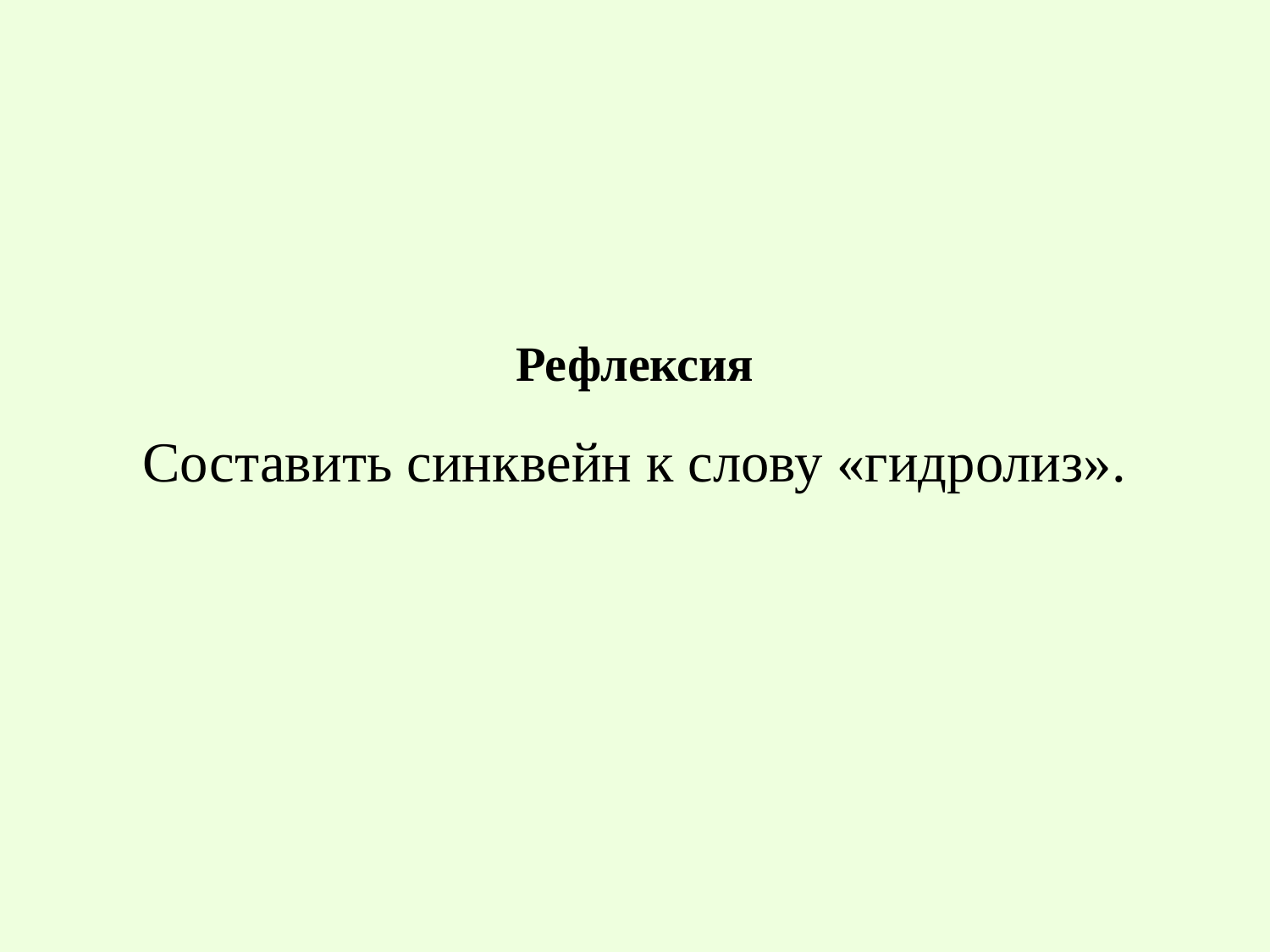

# Рефлексия Составить синквейн к слову «гидролиз».